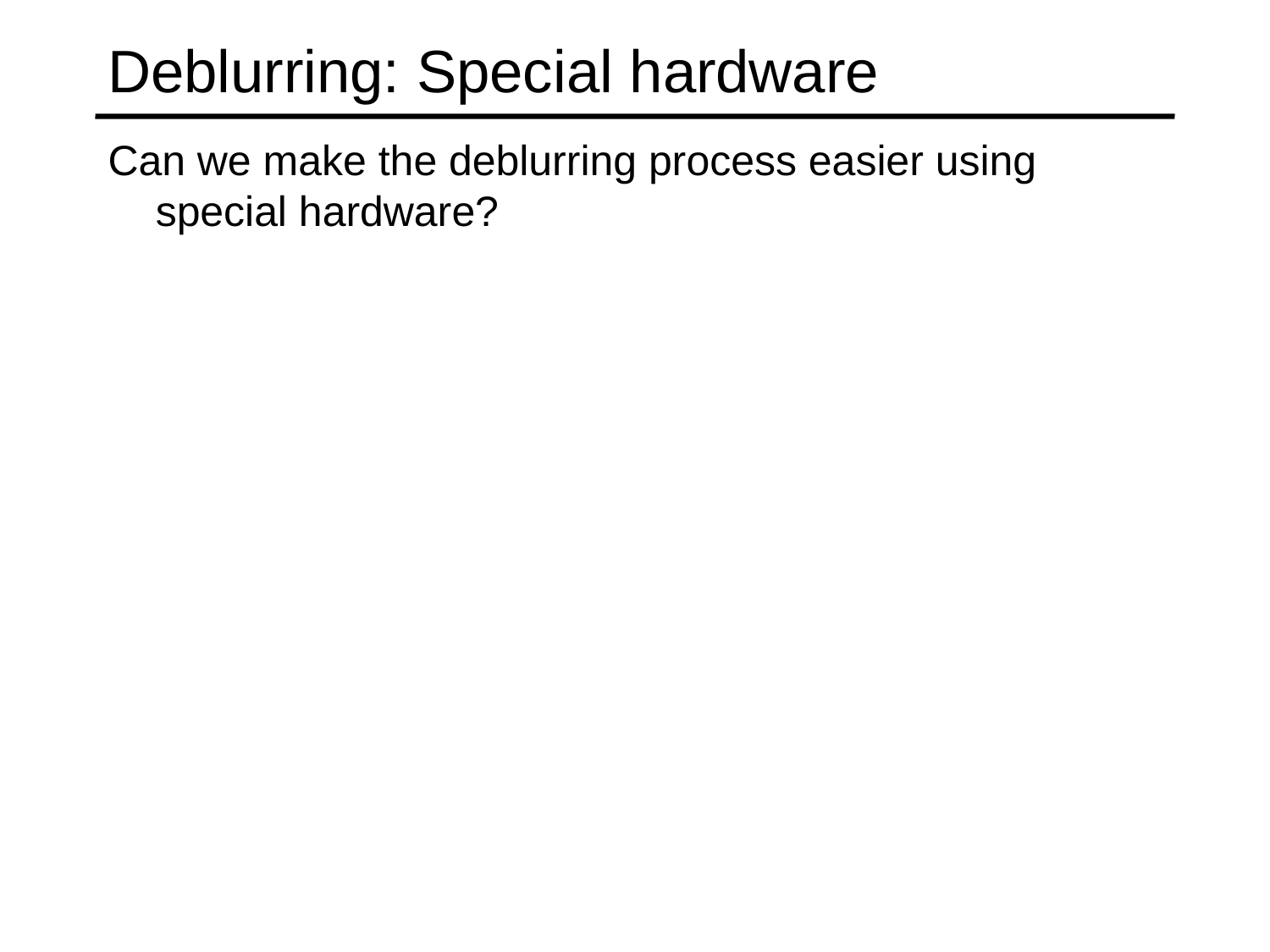

# Deblurring: Special hardware
Can we make the deblurring process easier using special hardware?